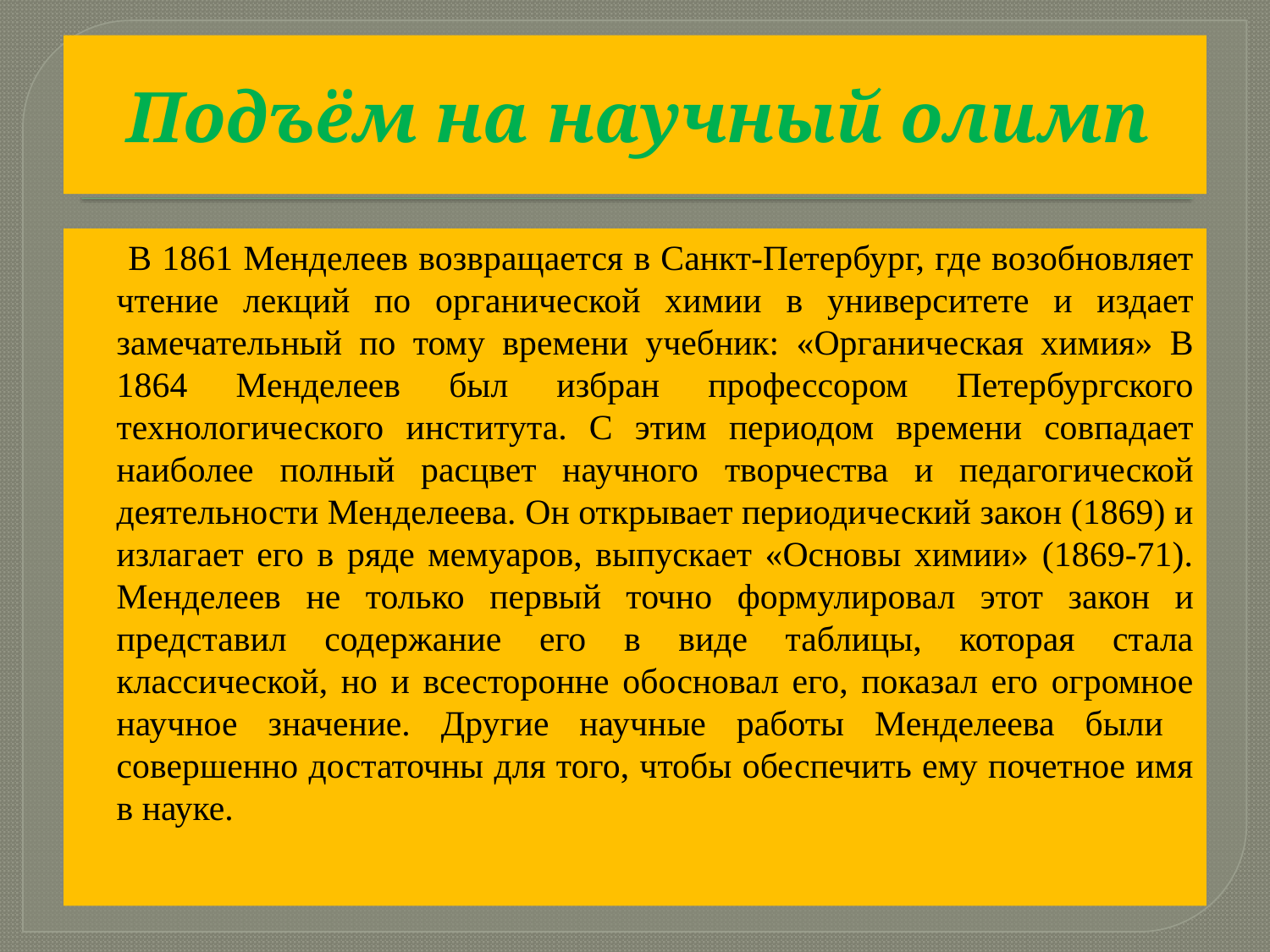

# Подъём на научный олимп
     В 1861 Менделеев возвращается в Санкт-Петербург, где возобновляет чтение лекций по органической химии в университете и издает замечательный по тому времени учебник: «Органическая химия» В 1864 Менделеев был избран профессором Петербургского технологического института. С этим периодом времени совпадает наиболее полный расцвет научного творчества и педагогической деятельности Менделеева. Он открывает периодический закон (1869) и излагает его в ряде мемуаров, выпускает «Основы химии» (1869-71). Менделеев не только первый точно формулировал этот закон и представил содержание его в виде таблицы, которая стала классической, но и всесторонне обосновал его, показал его огромное научное значение. Другие научные работы Менделеева были  совершенно достаточны для того, чтобы обеспечить ему почетное имя в науке.